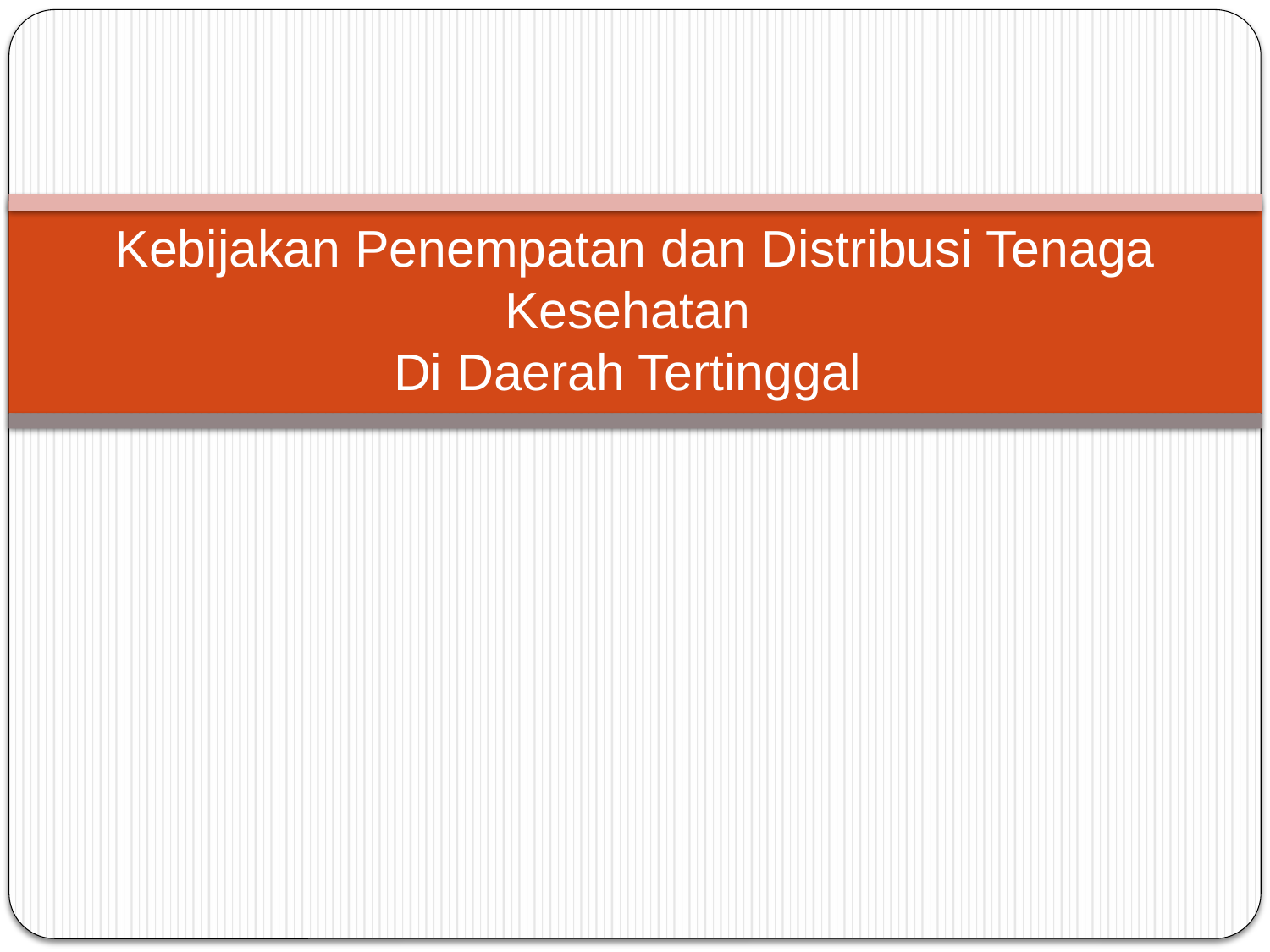

# Kebijakan Penempatan dan Distribusi Tenaga Kesehatan Di Daerah Tertinggal